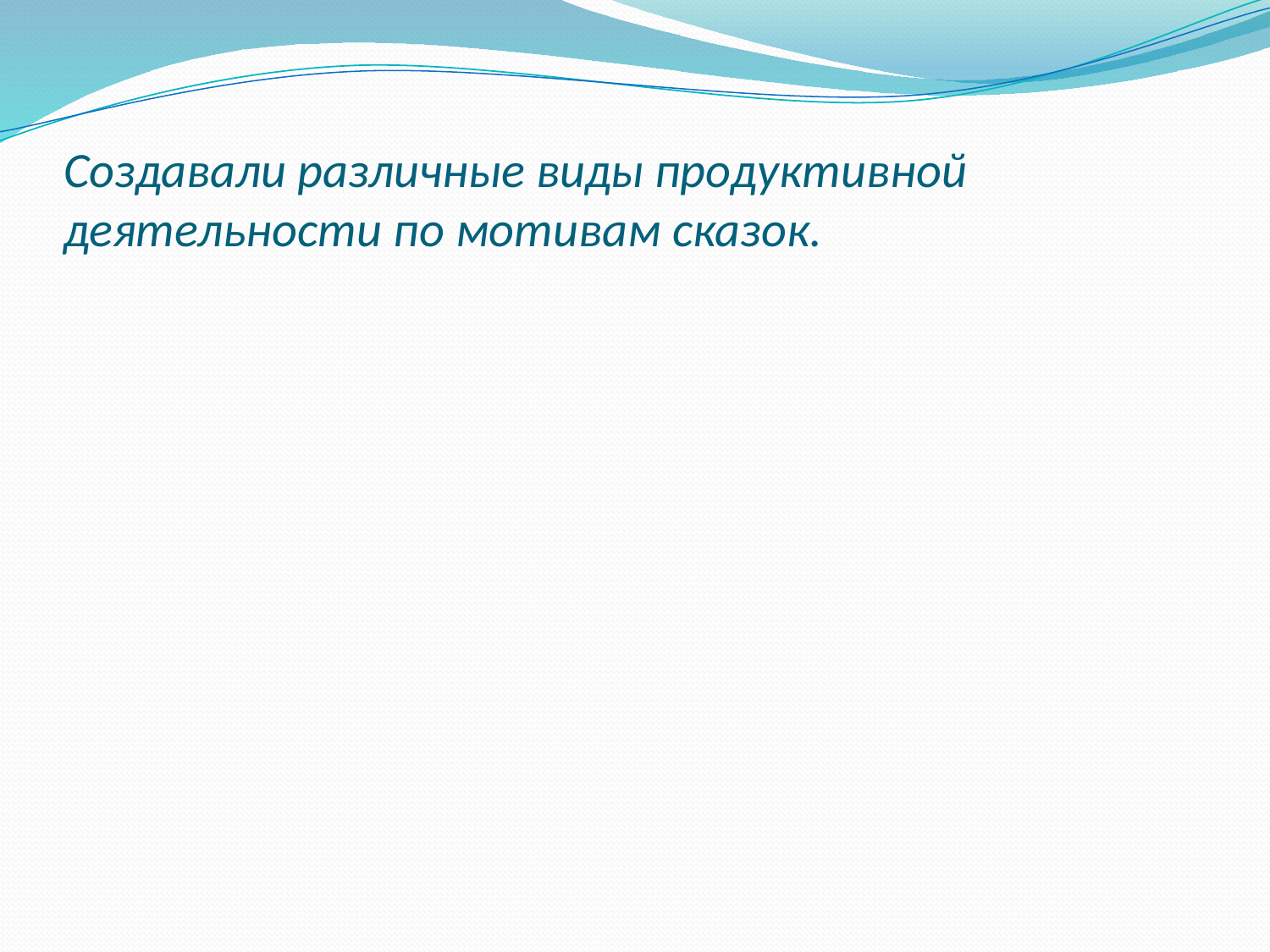

# Создавали различные виды продуктивной деятельности по мотивам сказок.